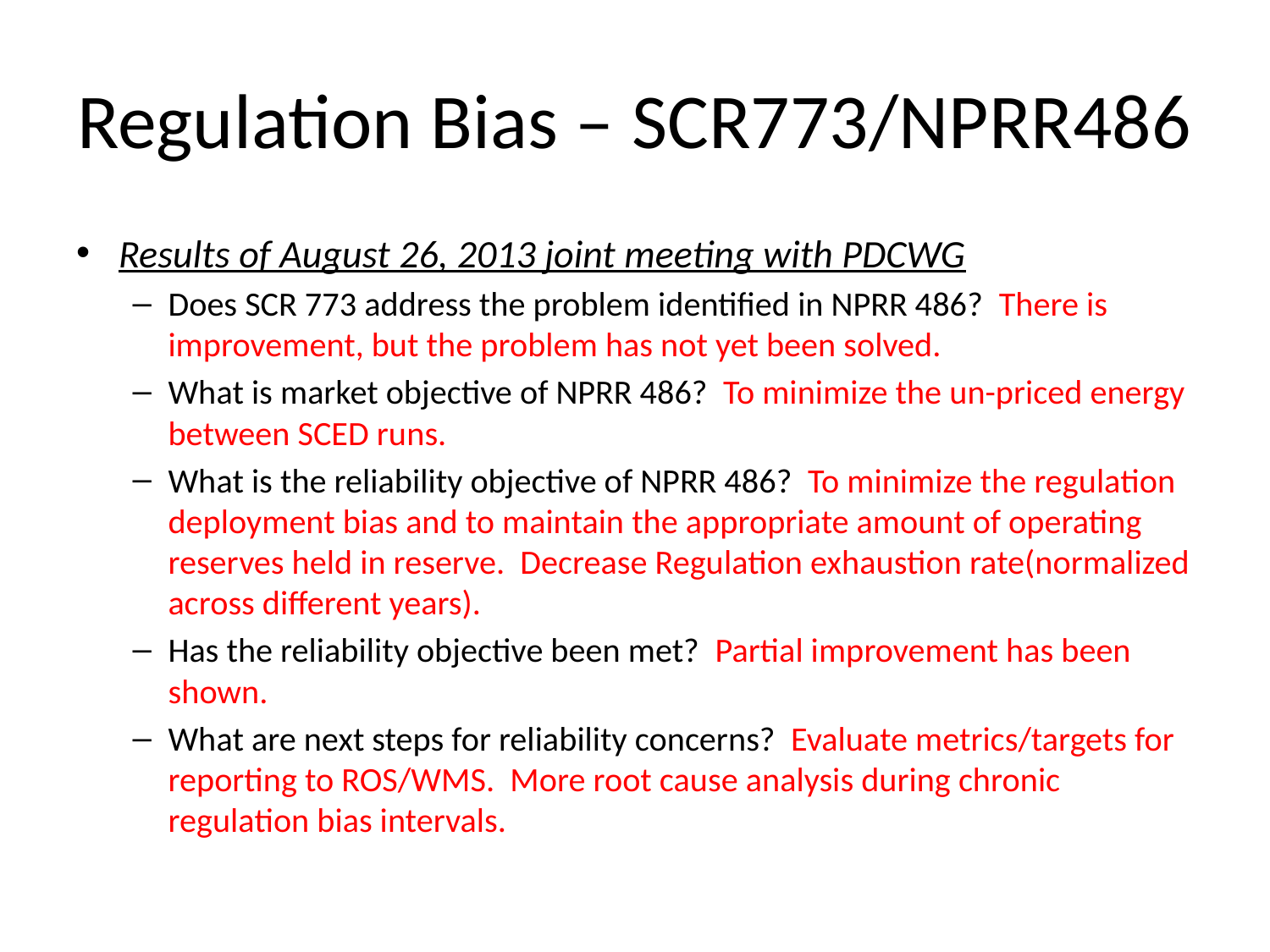

# Regulation Bias – SCR773/NPRR486
Results of August 26, 2013 joint meeting with PDCWG
Does SCR 773 address the problem identified in NPRR 486?  There is improvement, but the problem has not yet been solved.
What is market objective of NPRR 486?  To minimize the un-priced energy between SCED runs.
What is the reliability objective of NPRR 486?  To minimize the regulation deployment bias and to maintain the appropriate amount of operating reserves held in reserve.  Decrease Regulation exhaustion rate(normalized across different years).
Has the reliability objective been met?  Partial improvement has been shown.
What are next steps for reliability concerns?  Evaluate metrics/targets for reporting to ROS/WMS.  More root cause analysis during chronic regulation bias intervals.